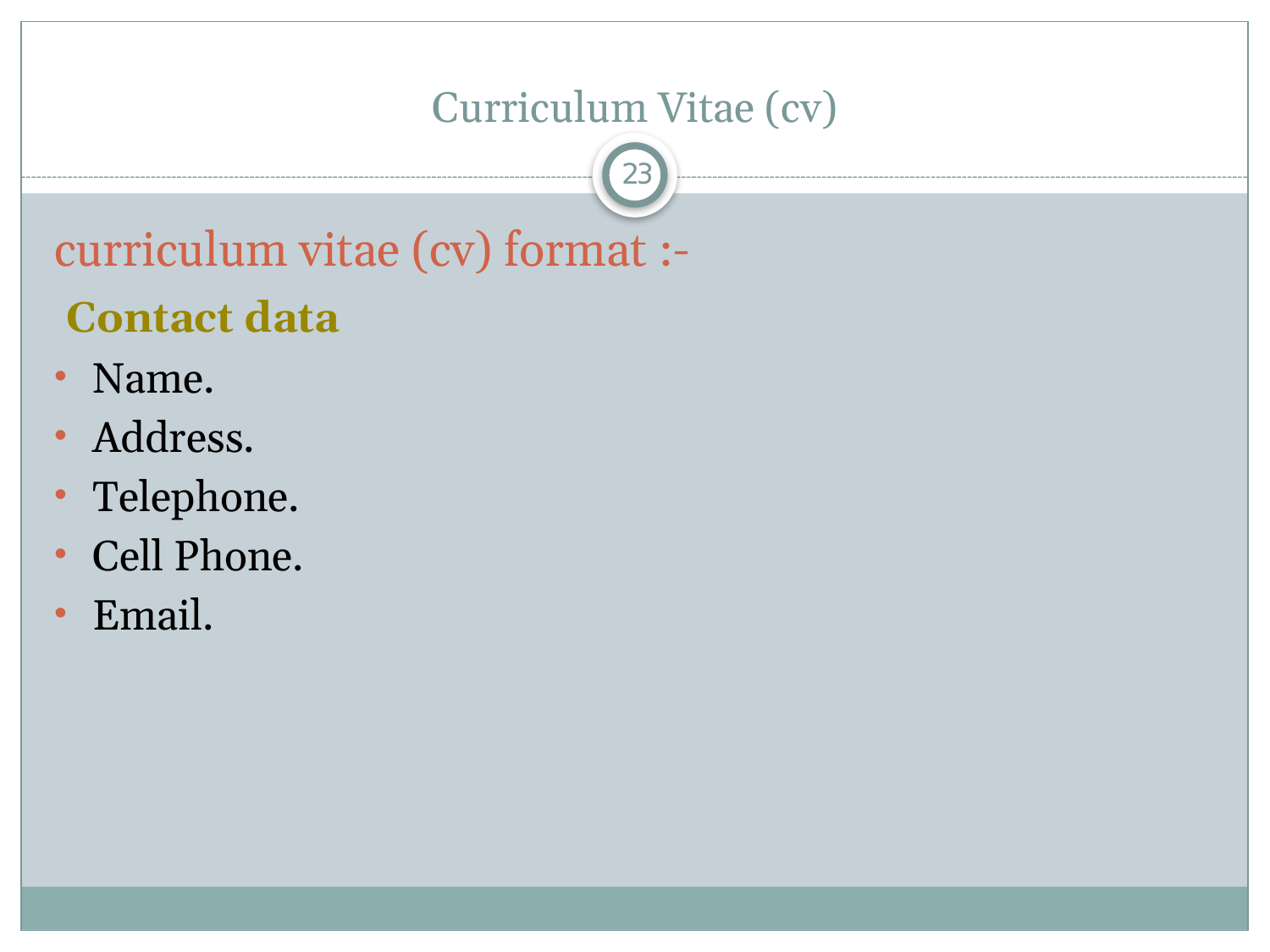

# Curriculum Vitae (cv)
23
curriculum vitae (cv) format :-
 Contact data
Name.
Address.
Telephone.
Cell Phone.
Email.